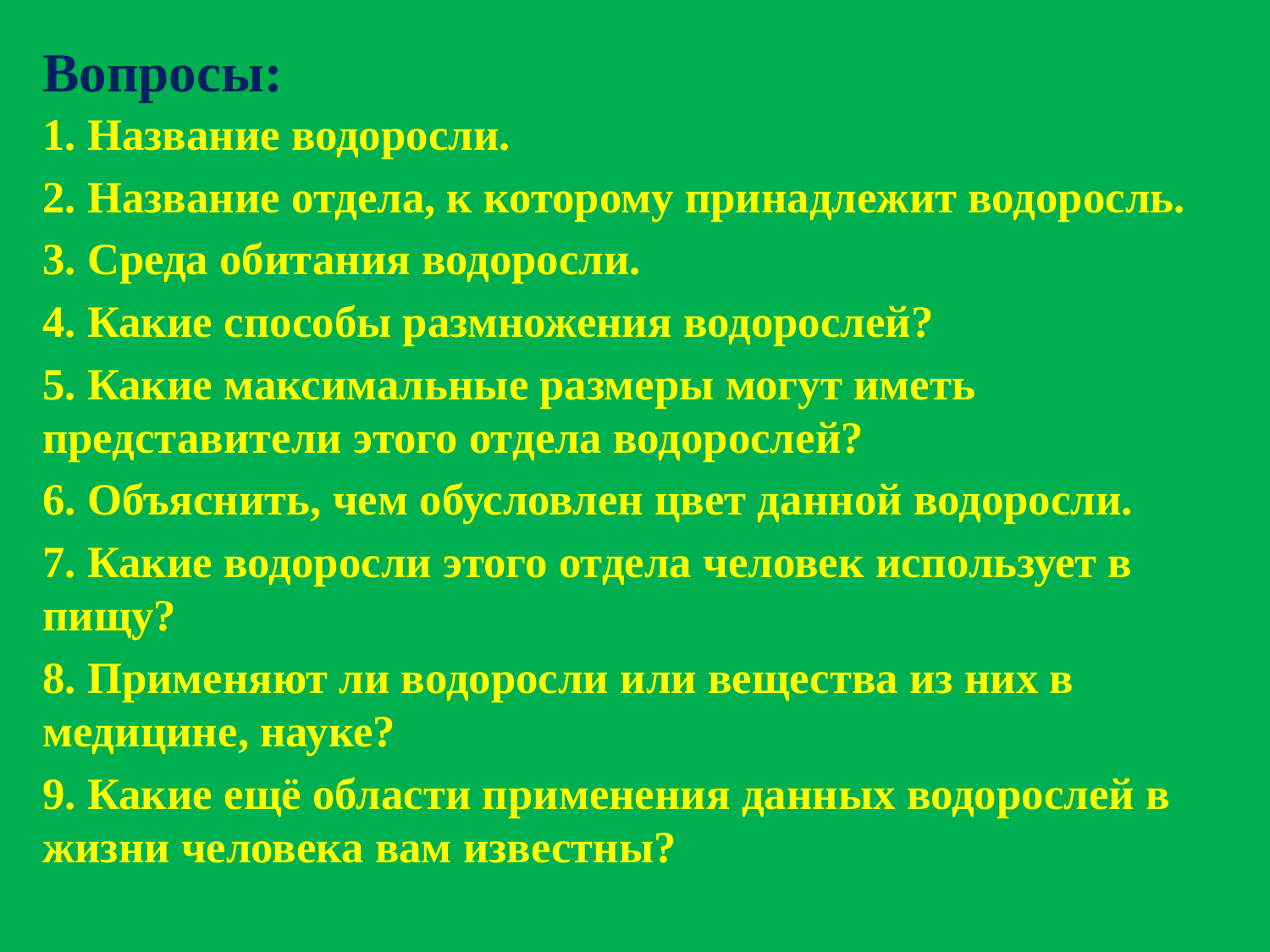

# Вопросы:
1. Название водоросли.
2. Название отдела, к которому принадлежит водоросль.
3. Среда обитания водоросли.
4. Какие способы размножения водорослей?
5. Какие максимальные размеры могут иметь представители этого отдела водорослей?
6. Объяснить, чем обусловлен цвет данной водоросли.
7. Какие водоросли этого отдела человек использует в пищу?
8. Применяют ли водоросли или вещества из них в медицине, науке?
9. Какие ещё области применения данных водорослей в жизни человека вам известны?